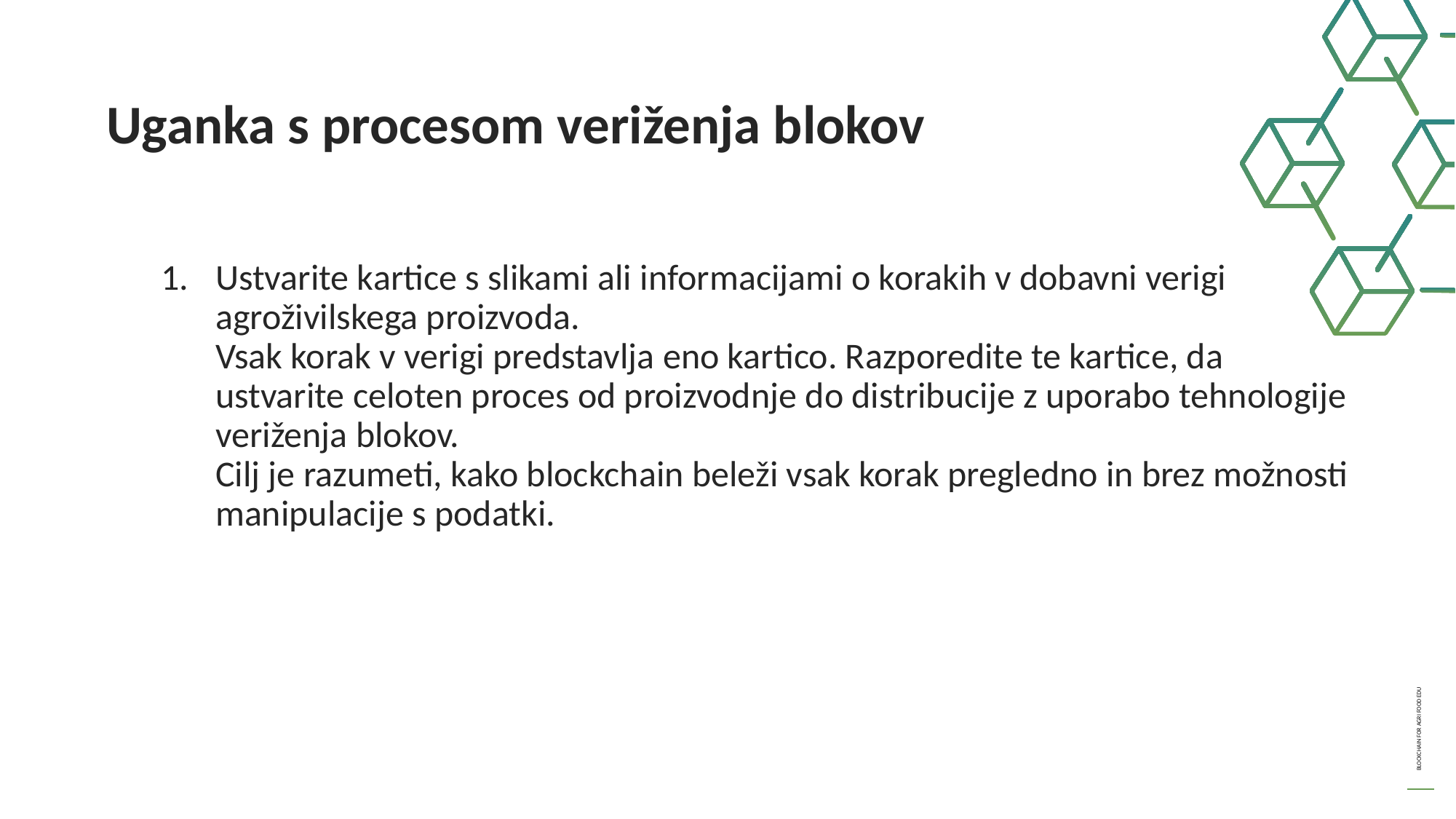

Uganka s procesom veriženja blokov
Ustvarite kartice s slikami ali informacijami o korakih v dobavni verigi agroživilskega proizvoda.
Vsak korak v verigi predstavlja eno kartico. Razporedite te kartice, da ustvarite celoten proces od proizvodnje do distribucije z uporabo tehnologije veriženja blokov.
Cilj je razumeti, kako blockchain beleži vsak korak pregledno in brez možnosti manipulacije s podatki.